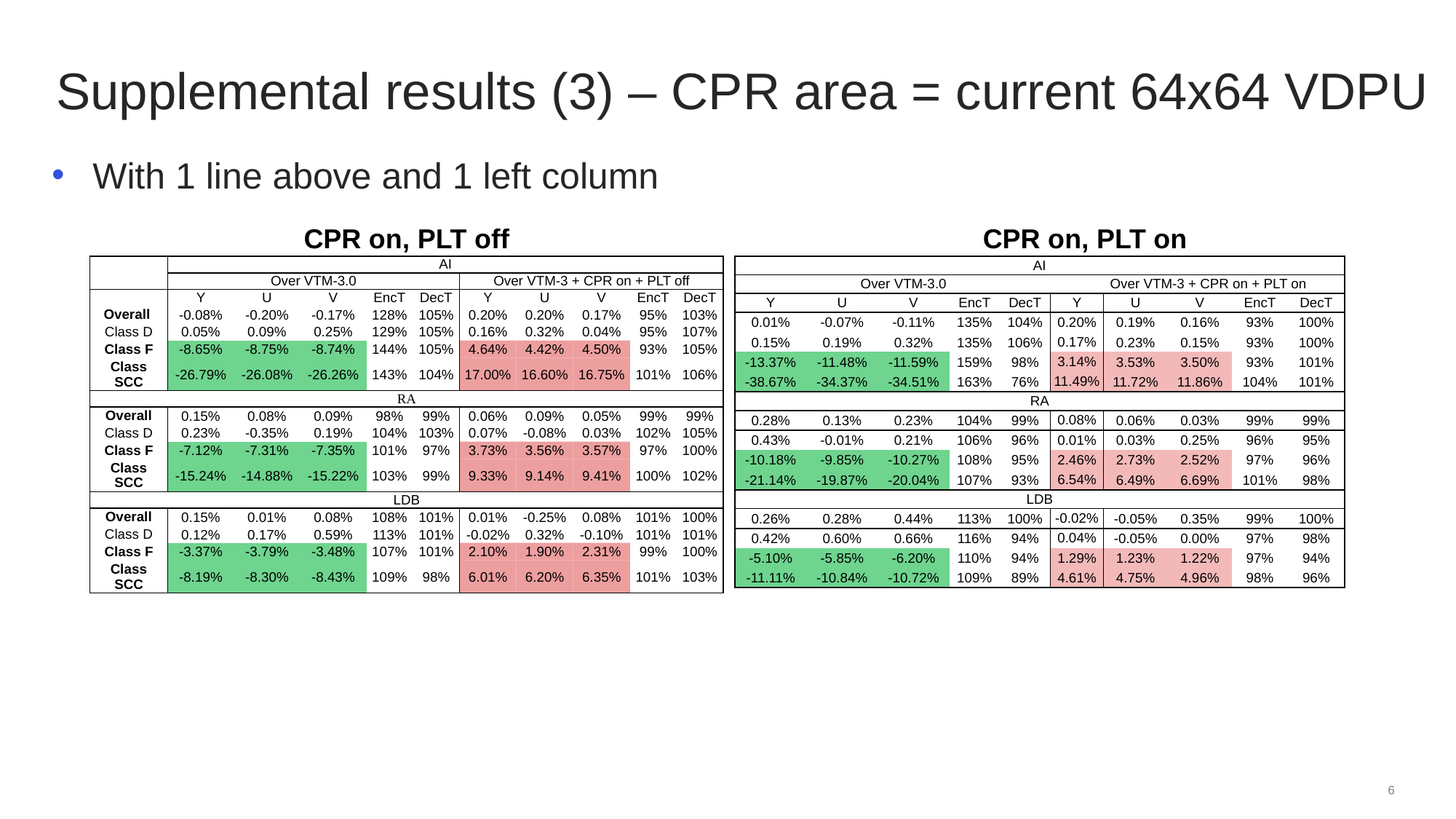

# Supplemental results (3) – CPR area = current 64x64 VDPU
With 1 line above and 1 left column
CPR on, PLT off
CPR on, PLT on
|  | AI |  |  |  |  |  |  |  |  |  |
| --- | --- | --- | --- | --- | --- | --- | --- | --- | --- | --- |
|  | Over VTM-3.0 |  |  |  |  | Over VTM-3 + CPR on + PLT off |  |  |  |  |
|  | Y | U | V | EncT | DecT | Y | U | V | EncT | DecT |
| Overall | -0.08% | -0.20% | -0.17% | 128% | 105% | 0.20% | 0.20% | 0.17% | 95% | 103% |
| Class D | 0.05% | 0.09% | 0.25% | 129% | 105% | 0.16% | 0.32% | 0.04% | 95% | 107% |
| Class F | -8.65% | -8.75% | -8.74% | 144% | 105% | 4.64% | 4.42% | 4.50% | 93% | 105% |
| Class SCC | -26.79% | -26.08% | -26.26% | 143% | 104% | 17.00% | 16.60% | 16.75% | 101% | 106% |
| RA |  |  |  |  |  |  |  |  |  |  |
| Overall | 0.15% | 0.08% | 0.09% | 98% | 99% | 0.06% | 0.09% | 0.05% | 99% | 99% |
| Class D | 0.23% | -0.35% | 0.19% | 104% | 103% | 0.07% | -0.08% | 0.03% | 102% | 105% |
| Class F | -7.12% | -7.31% | -7.35% | 101% | 97% | 3.73% | 3.56% | 3.57% | 97% | 100% |
| Class SCC | -15.24% | -14.88% | -15.22% | 103% | 99% | 9.33% | 9.14% | 9.41% | 100% | 102% |
| LDB |  |  |  |  |  |  |  |  |  |  |
| Overall | 0.15% | 0.01% | 0.08% | 108% | 101% | 0.01% | -0.25% | 0.08% | 101% | 100% |
| Class D | 0.12% | 0.17% | 0.59% | 113% | 101% | -0.02% | 0.32% | -0.10% | 101% | 101% |
| Class F | -3.37% | -3.79% | -3.48% | 107% | 101% | 2.10% | 1.90% | 2.31% | 99% | 100% |
| Class SCC | -8.19% | -8.30% | -8.43% | 109% | 98% | 6.01% | 6.20% | 6.35% | 101% | 103% |
| AI |  |  |  |  |  |  |  |  |  |  |
| --- | --- | --- | --- | --- | --- | --- | --- | --- | --- | --- |
| Over VTM-3.0 |  |  |  |  |  | Over VTM-3 + CPR on + PLT on |  |  |  |  |
| Y | U | V | EncT | DecT | Y |  | U | V | EncT | DecT |
| 0.01% | -0.07% | -0.11% | 135% | 104% | 0.20% |  | 0.19% | 0.16% | 93% | 100% |
| 0.15% | 0.19% | 0.32% | 135% | 106% | 0.17% |  | 0.23% | 0.15% | 93% | 100% |
| -13.37% | -11.48% | -11.59% | 159% | 98% | 3.14% |  | 3.53% | 3.50% | 93% | 101% |
| -38.67% | -34.37% | -34.51% | 163% | 76% | 11.49% |  | 11.72% | 11.86% | 104% | 101% |
| RA |  |  |  |  |  |  |  |  |  |  |
| 0.28% | 0.13% | 0.23% | 104% | 99% | 0.08% |  | 0.06% | 0.03% | 99% | 99% |
| 0.43% | -0.01% | 0.21% | 106% | 96% | 0.01% |  | 0.03% | 0.25% | 96% | 95% |
| -10.18% | -9.85% | -10.27% | 108% | 95% | 2.46% |  | 2.73% | 2.52% | 97% | 96% |
| -21.14% | -19.87% | -20.04% | 107% | 93% | 6.54% |  | 6.49% | 6.69% | 101% | 98% |
| LDB |  |  |  |  |  |  |  |  |  |  |
| 0.26% | 0.28% | 0.44% | 113% | 100% | -0.02% |  | -0.05% | 0.35% | 99% | 100% |
| 0.42% | 0.60% | 0.66% | 116% | 94% | 0.04% |  | -0.05% | 0.00% | 97% | 98% |
| -5.10% | -5.85% | -6.20% | 110% | 94% | 1.29% |  | 1.23% | 1.22% | 97% | 94% |
| -11.11% | -10.84% | -10.72% | 109% | 89% | 4.61% |  | 4.75% | 4.96% | 98% | 96% |